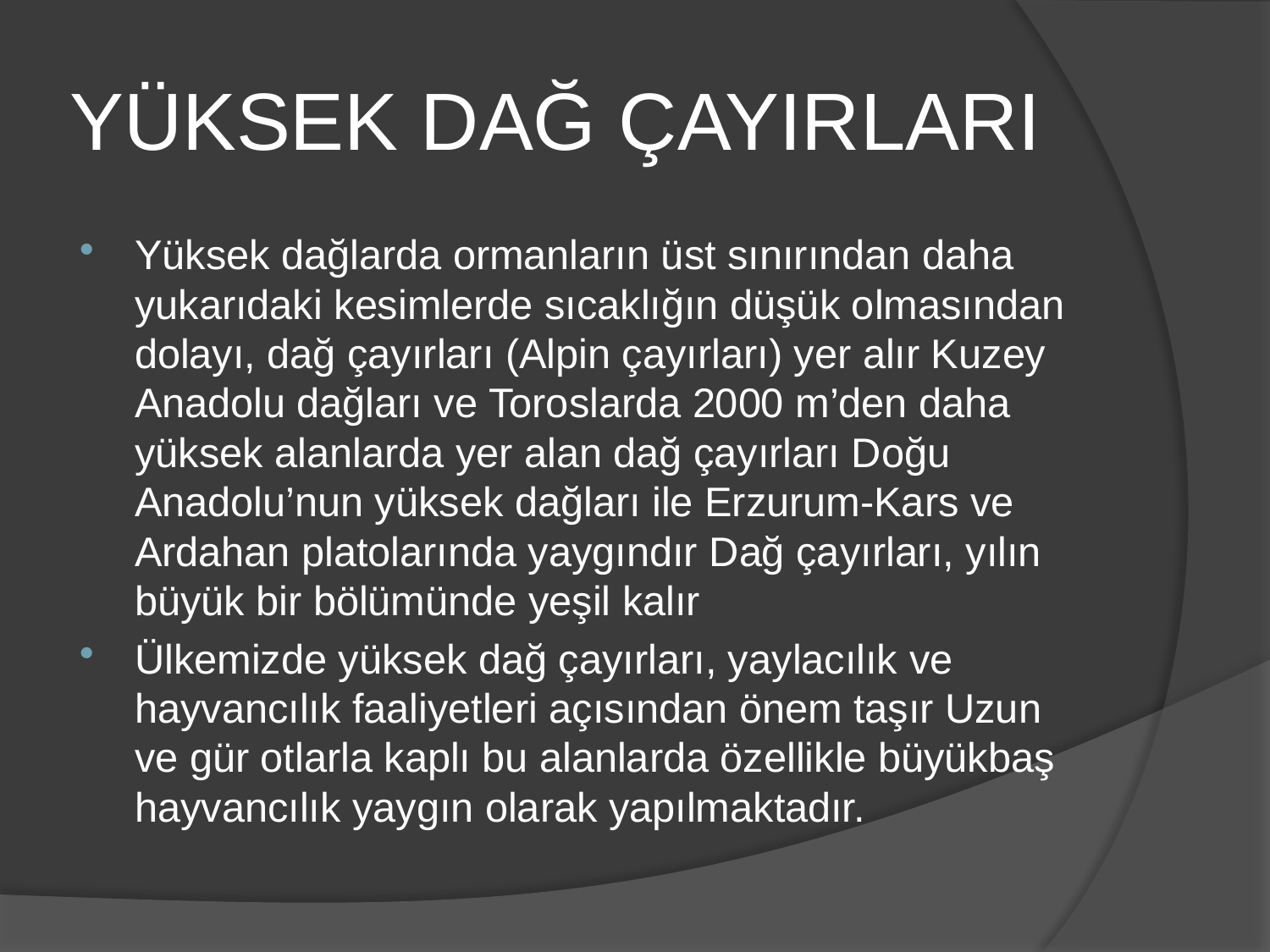

# YÜKSEK DAĞ ÇAYIRLARI
Yüksek dağlarda ormanların üst sınırından daha yukarıdaki kesimlerde sıcaklığın düşük olmasından dolayı, dağ çayırları (Alpin çayırları) yer alır Kuzey Anadolu dağları ve Toroslarda 2000 m’den daha yüksek alanlarda yer alan dağ çayırları Doğu Anadolu’nun yüksek dağları ile Erzurum-Kars ve Ardahan platolarında yaygındır Dağ çayırları, yılın büyük bir bölümünde yeşil kalır
Ülkemizde yüksek dağ çayırları, yaylacılık ve hayvancılık faaliyetleri açısından önem taşır Uzun ve gür otlarla kaplı bu alanlarda özellikle büyükbaş hayvancılık yaygın olarak yapılmaktadır.